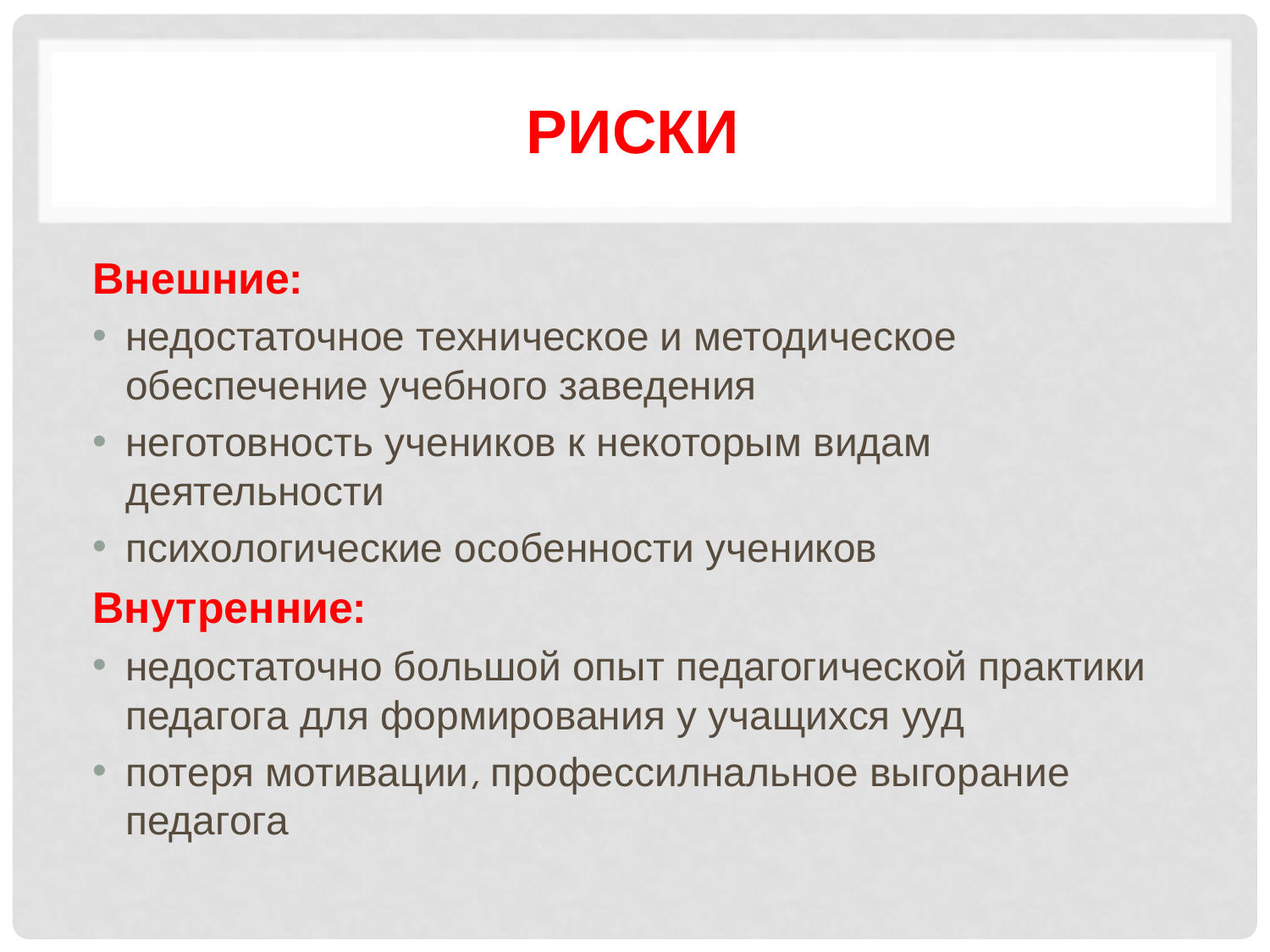

# Риски
Внешние:
недостаточное техническое и методическое обеспечение учебного заведения
неготовность учеников к некоторым видам деятельности
психологические особенности учеников
Внутренние:
недостаточно большой опыт педагогической практики педагога для формирования у учащихся ууд
потеря мотивации, профессилнальное выгорание педагога